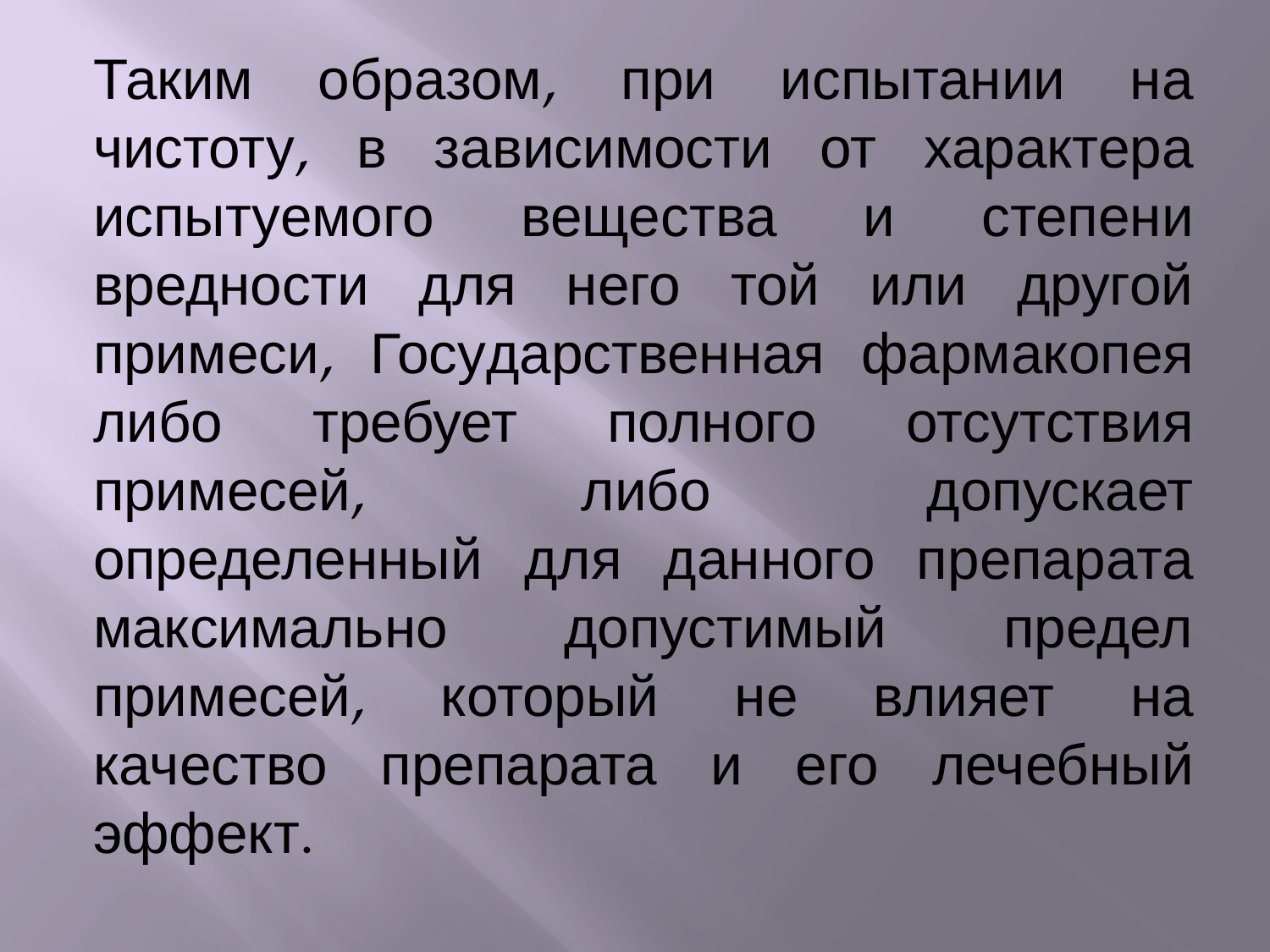

Таким образом, при испытании на чистоту, в за­висимости от характера испытуемого вещества и сте­пени вредности для него той или другой примеси, Госу­дарственная фармакопея либо требует полного отсут­ствия примесей, либо допускает определенный для данного препарата максимально допустимый предел примесей, который не влияет на качество препарата и его лечебный эффект.

#